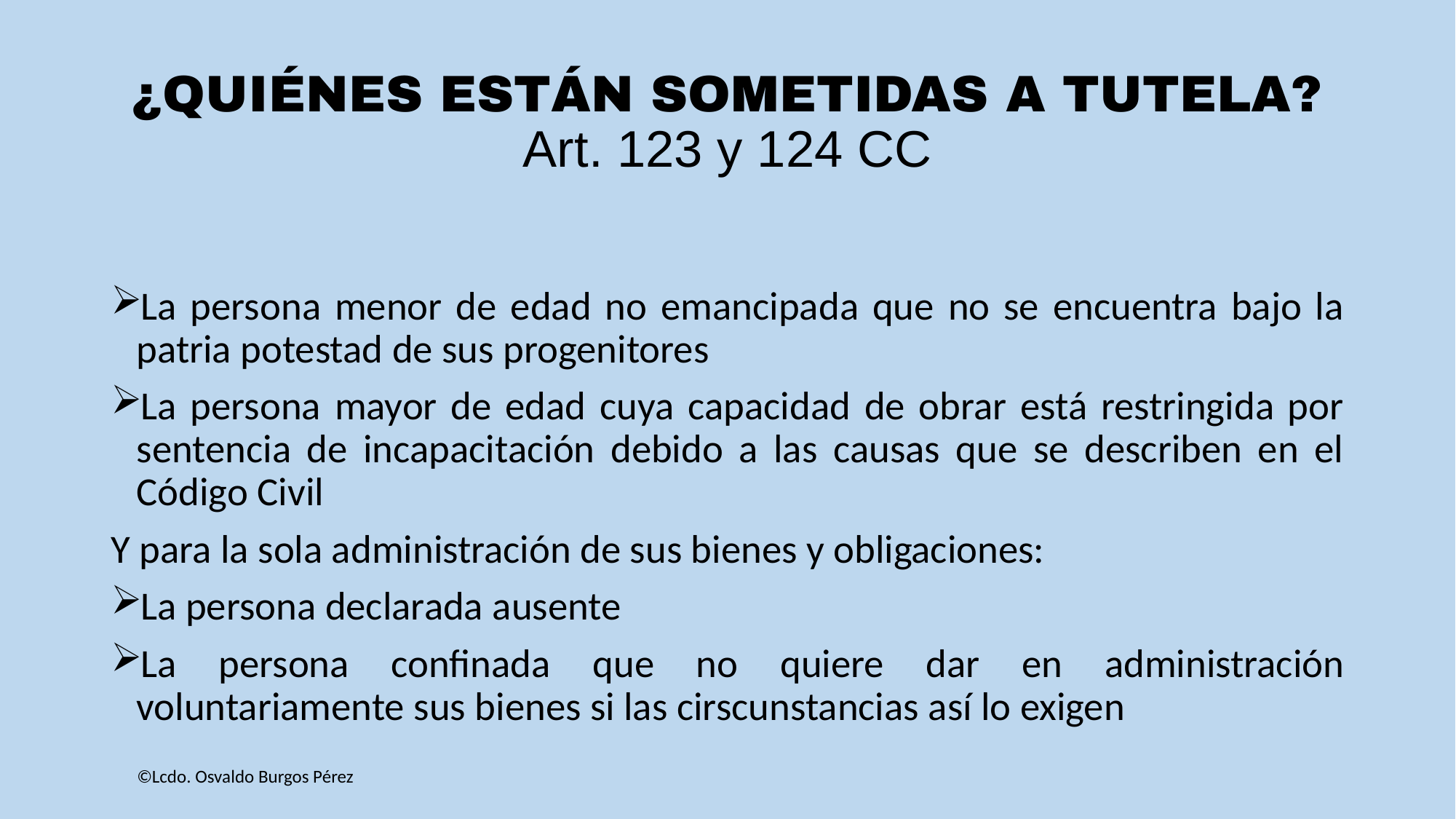

# ¿QUIÉNES ESTÁN SOMETIDAS A TUTELA? Art. 123 y 124 CC

La persona menor de edad no emancipada que no se encuentra bajo la patria potestad de sus progenitores
La persona mayor de edad cuya capacidad de obrar está restringida por sentencia de incapacitación debido a las causas que se describen en el Código Civil
Y para la sola administración de sus bienes y obligaciones:
La persona declarada ausente
La persona confinada que no quiere dar en administración voluntariamente sus bienes si las cirscunstancias así lo exigen

©Lcdo. Osvaldo Burgos Pérez